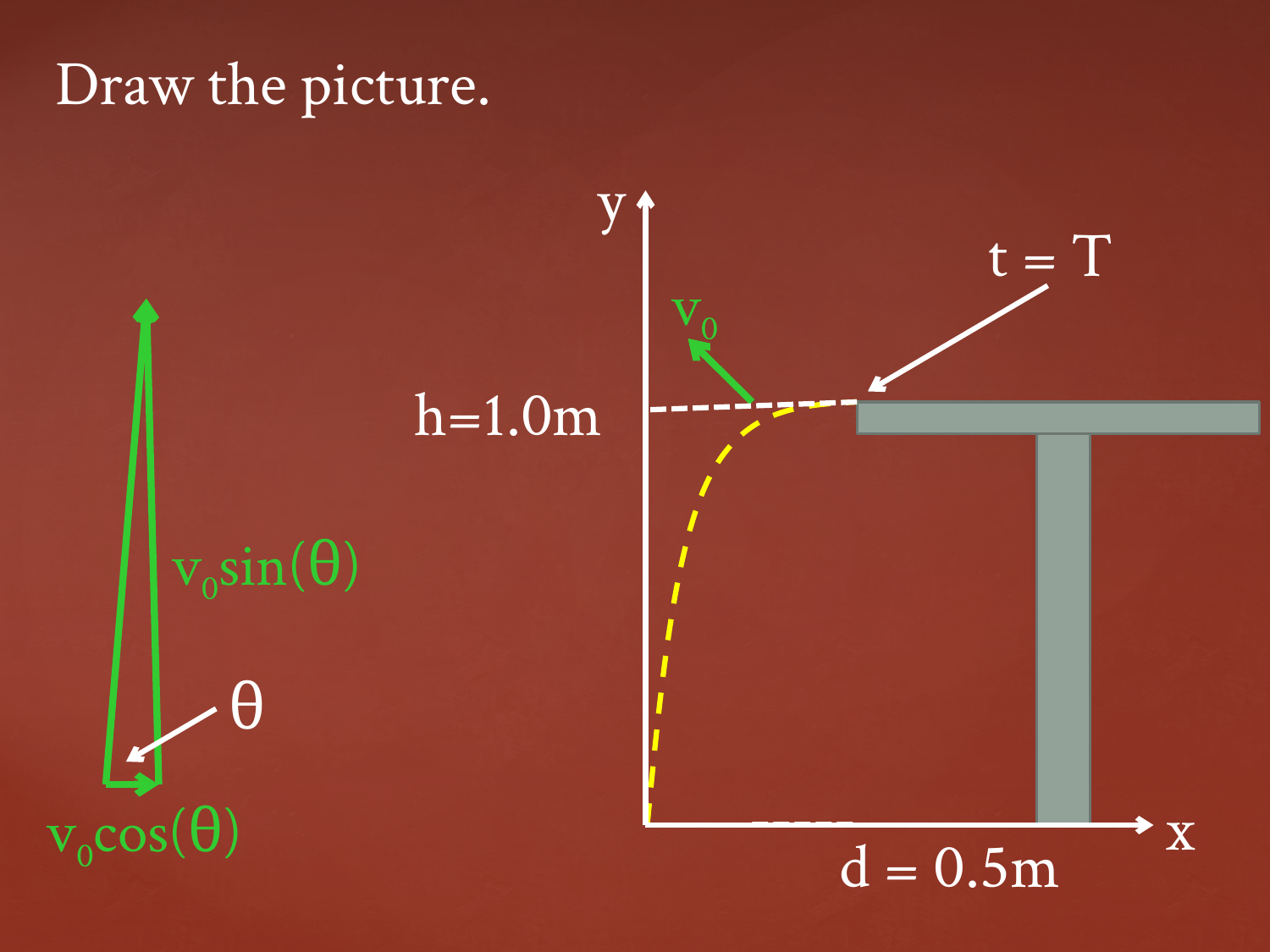

Draw the picture.
y
x
t = T
v0
h=1.0m

v0sin(θ)
θ
v0cos(θ)
d = 0.5m